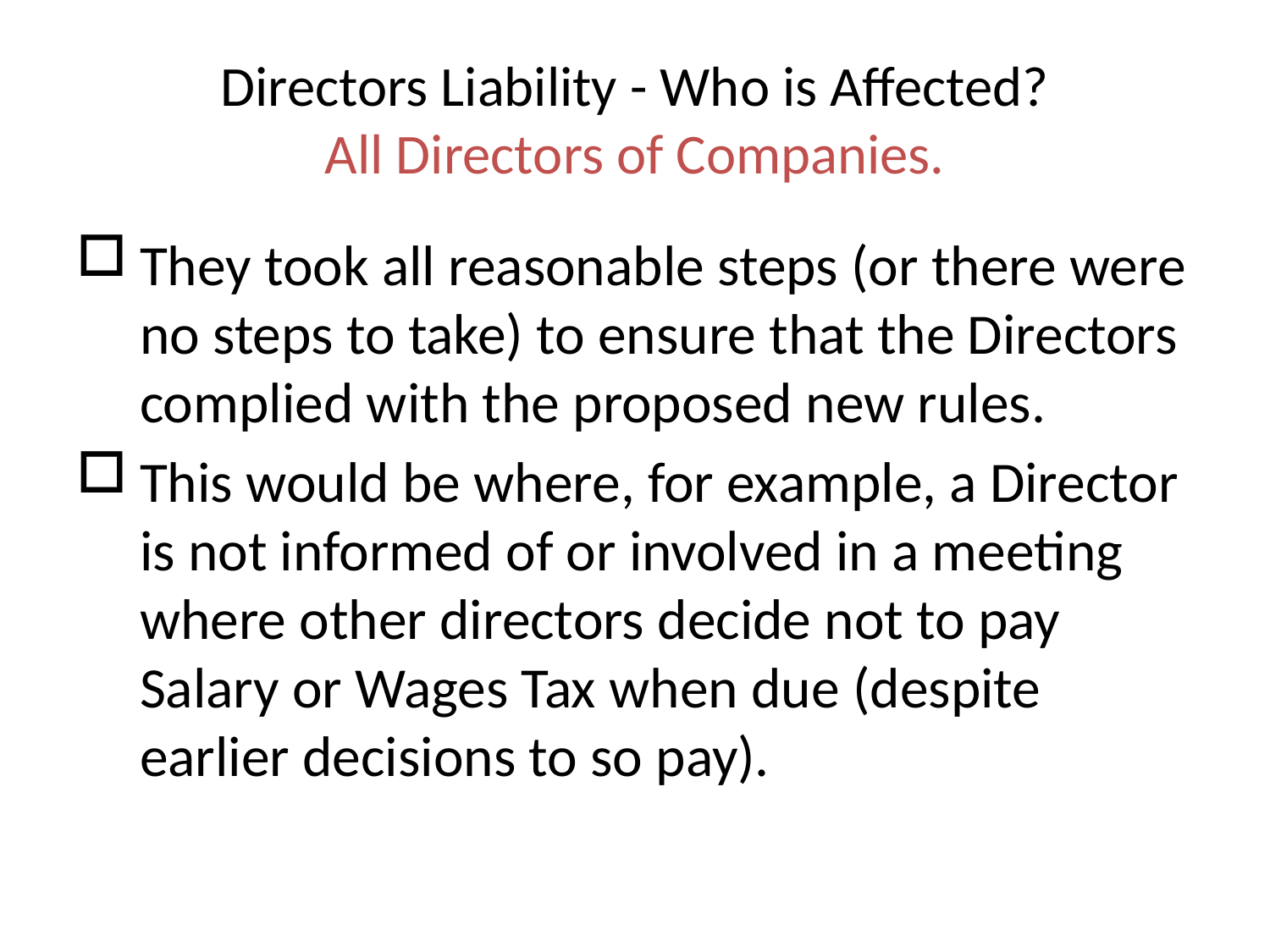

# Directors Liability - Who is Affected? All Directors of Companies.
They took all reasonable steps (or there were no steps to take) to ensure that the Directors complied with the proposed new rules.
This would be where, for example, a Director is not informed of or involved in a meeting where other directors decide not to pay Salary or Wages Tax when due (despite earlier decisions to so pay).